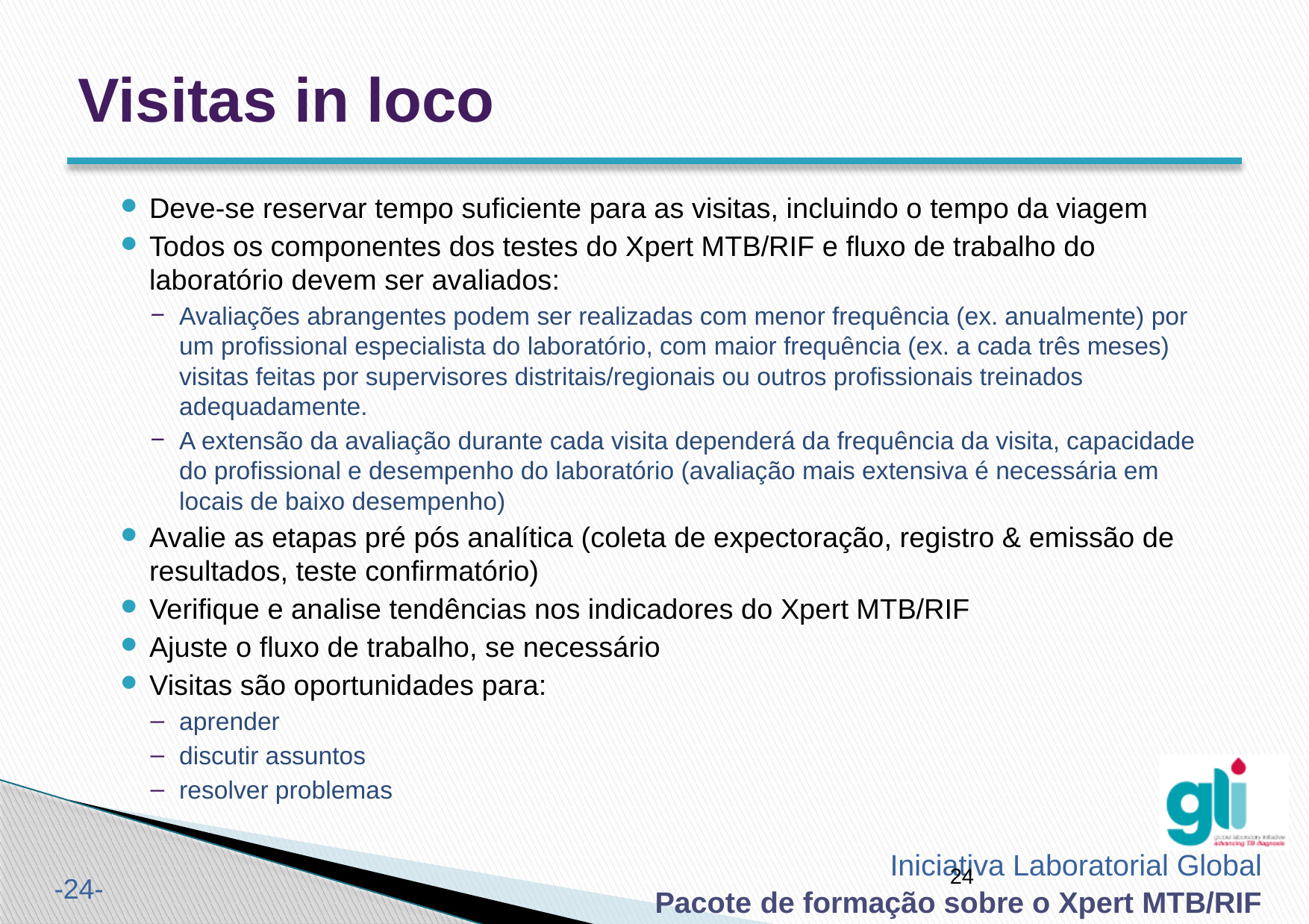

# Visitas in loco

Deve-se reservar tempo suficiente para as visitas, incluindo o tempo da viagem
Todos os componentes dos testes do Xpert MTB/RIF e fluxo de trabalho do laboratório devem ser avaliados:
Avaliações abrangentes podem ser realizadas com menor frequência (ex. anualmente) por um profissional especialista do laboratório, com maior frequência (ex. a cada três meses) visitas feitas por supervisores distritais/regionais ou outros profissionais treinados adequadamente.
A extensão da avaliação durante cada visita dependerá da frequência da visita, capacidade do profissional e desempenho do laboratório (avaliação mais extensiva é necessária em locais de baixo desempenho)
Avalie as etapas pré pós analítica (coleta de expectoração, registro & emissão de resultados, teste confirmatório)
Verifique e analise tendências nos indicadores do Xpert MTB/RIF
Ajuste o fluxo de trabalho, se necessário
Visitas são oportunidades para:
aprender
discutir assuntos
resolver problemas
24